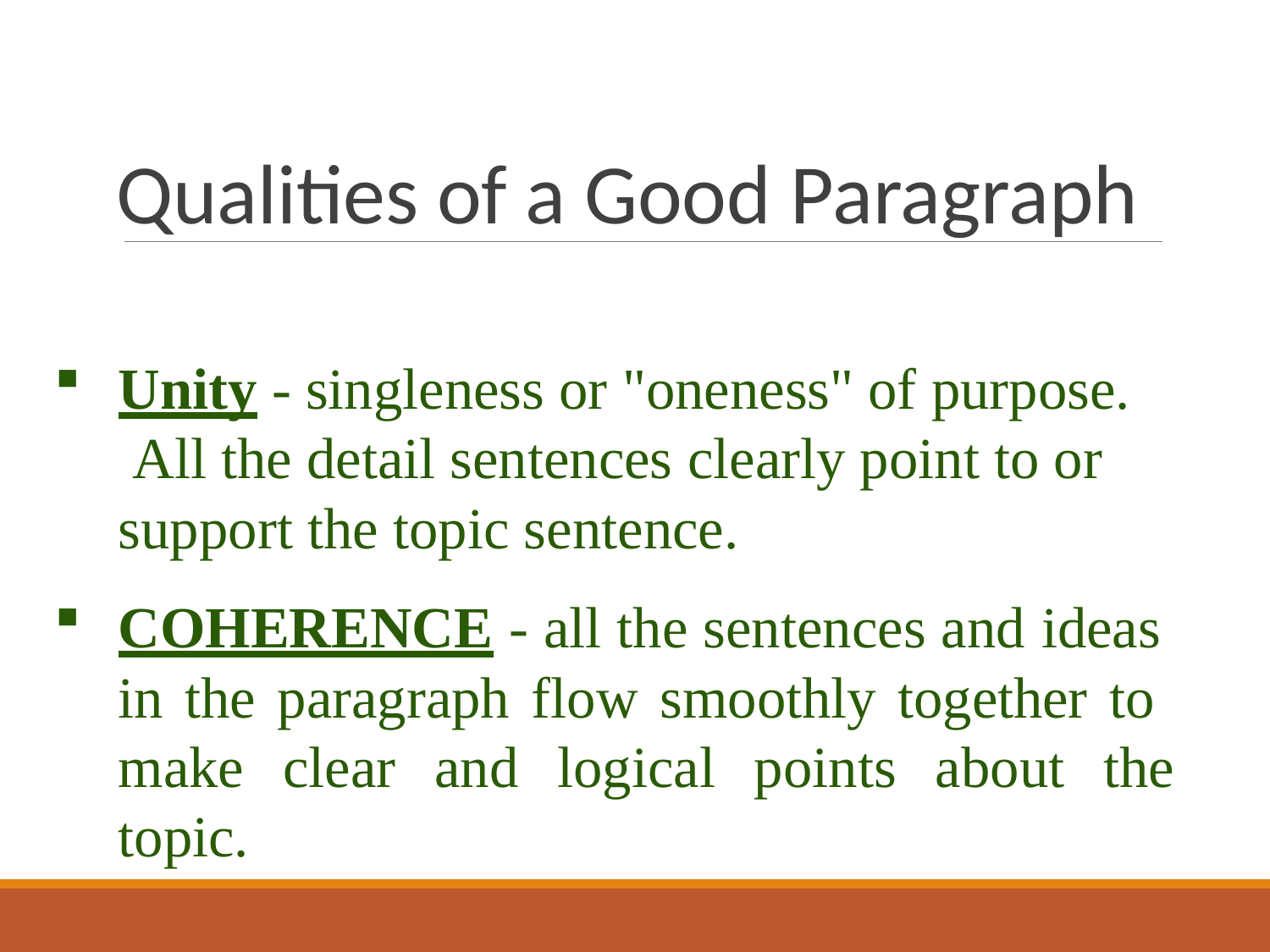

# Qualities of a Good Paragraph
Unity - singleness or "oneness" of purpose.  All the detail sentences clearly point to or  support the topic sentence.
COHERENCE - all the sentences and ideas  in the paragraph flow smoothly together to  make clear and logical points about the topic.